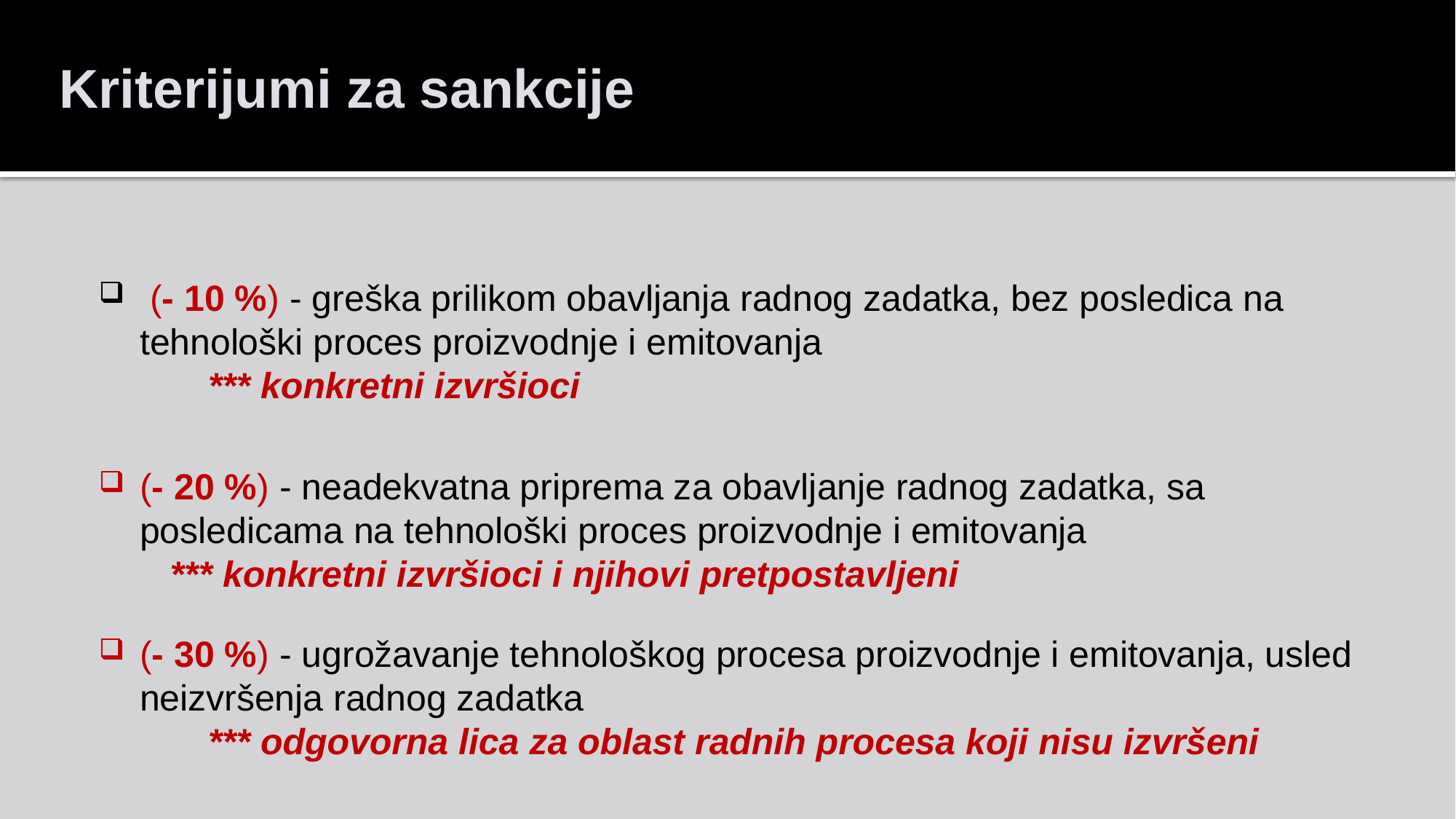

Kriterijumi za sankcije

 (- 10 %) - greška prilikom obavljanja radnog zadatka, bez posledica na tehnološki proces proizvodnje i emitovanja
	*** konkretni izvršioci

(- 20 %) - neadekvatna priprema za obavljanje radnog zadatka, sa posledicama na tehnološki proces proizvodnje i emitovanja
       *** konkretni izvršioci i njihovi pretpostavljeni

(- 30 %) - ugrožavanje tehnološkog procesa proizvodnje i emitovanja, usled neizvršenja radnog zadatka
	*** odgovorna lica za oblast radnih procesa koji nisu izvršeni